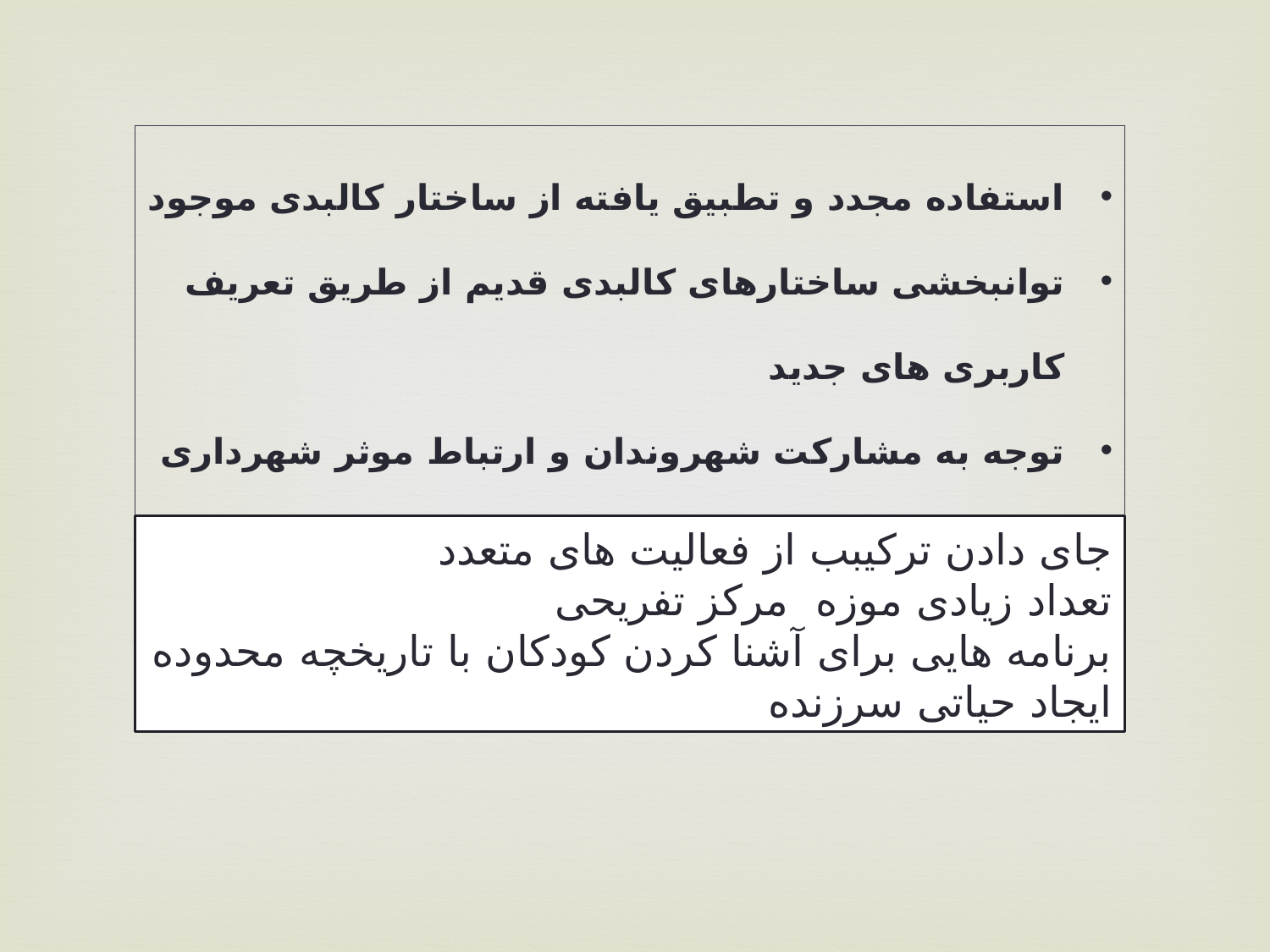

استفاده مجدد و تطبیق یافته از ساختار کالبدی موجود
توانبخشی ساختارهای کالبدی قدیم از طریق تعریف کاربری های جدید
توجه به مشارکت شهروندان و ارتباط موثر شهرداری ها با ساکنان محله های شهری
جای دادن ترکیبب از فعالیت های متعدد
تعداد زیادی موزه  مرکز تفریحی
برنامه هایی برای آشنا کردن کودکان با تاریخچه محدوده
ایجاد حیاتی سرزنده